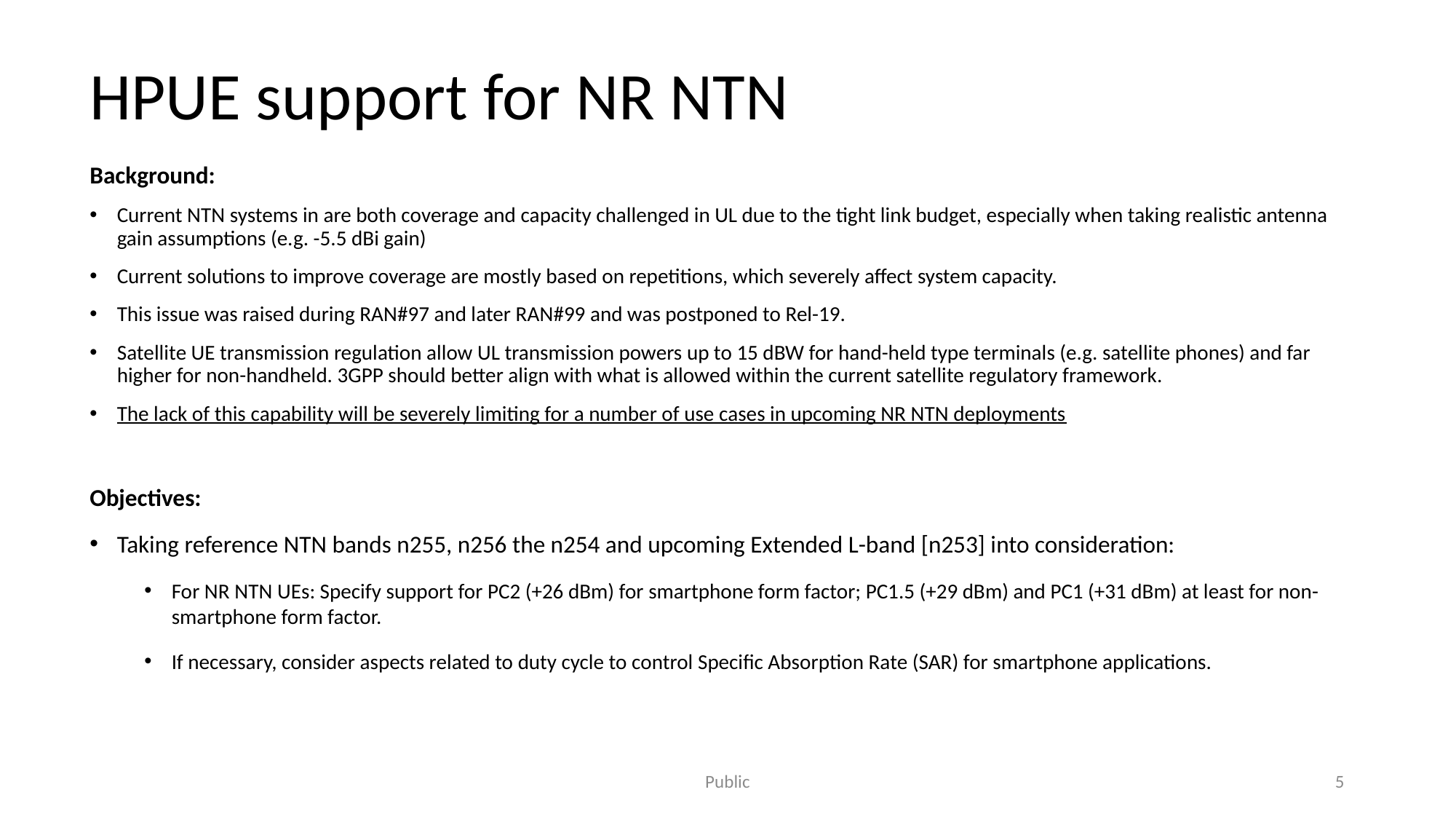

# HPUE support for NR NTN
Background:
Current NTN systems in are both coverage and capacity challenged in UL due to the tight link budget, especially when taking realistic antenna gain assumptions (e.g. -5.5 dBi gain)
Current solutions to improve coverage are mostly based on repetitions, which severely affect system capacity.
This issue was raised during RAN#97 and later RAN#99 and was postponed to Rel-19.
Satellite UE transmission regulation allow UL transmission powers up to 15 dBW for hand-held type terminals (e.g. satellite phones) and far higher for non-handheld. 3GPP should better align with what is allowed within the current satellite regulatory framework.
The lack of this capability will be severely limiting for a number of use cases in upcoming NR NTN deployments

Objectives:
Taking reference NTN bands n255, n256 the n254 and upcoming Extended L-band [n253] into consideration:
For NR NTN UEs: Specify support for PC2 (+26 dBm) for smartphone form factor; PC1.5 (+29 dBm) and PC1 (+31 dBm) at least for non-smartphone form factor.
If necessary, consider aspects related to duty cycle to control Specific Absorption Rate (SAR) for smartphone applications.
Public
5